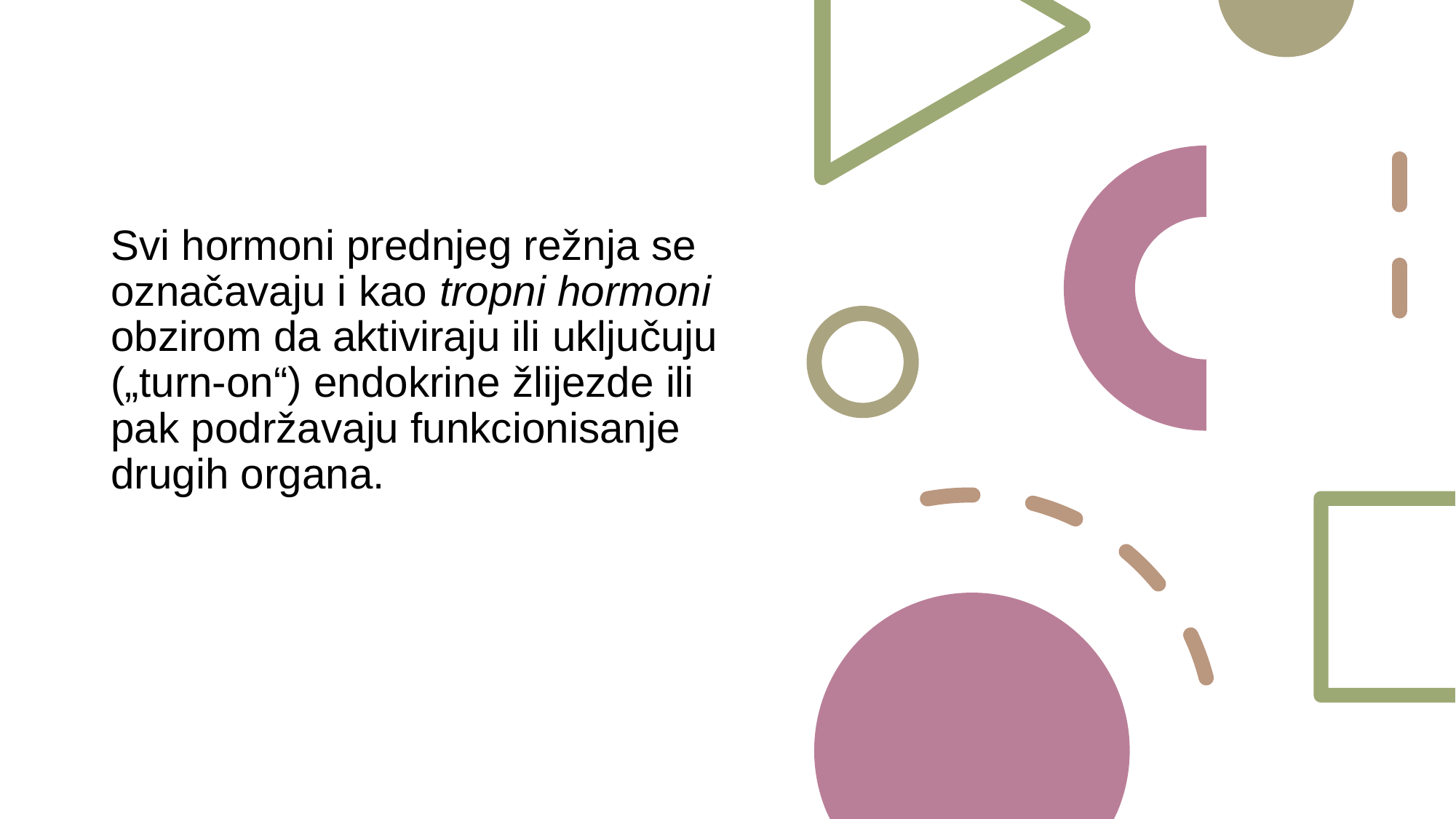

Svi hormoni prednjeg režnja se označavaju i kao tropni hormoni obzirom da aktiviraju ili uključuju („turn-on“) endokrine žlijezde ili pak podržavaju funkcionisanje drugih organa.